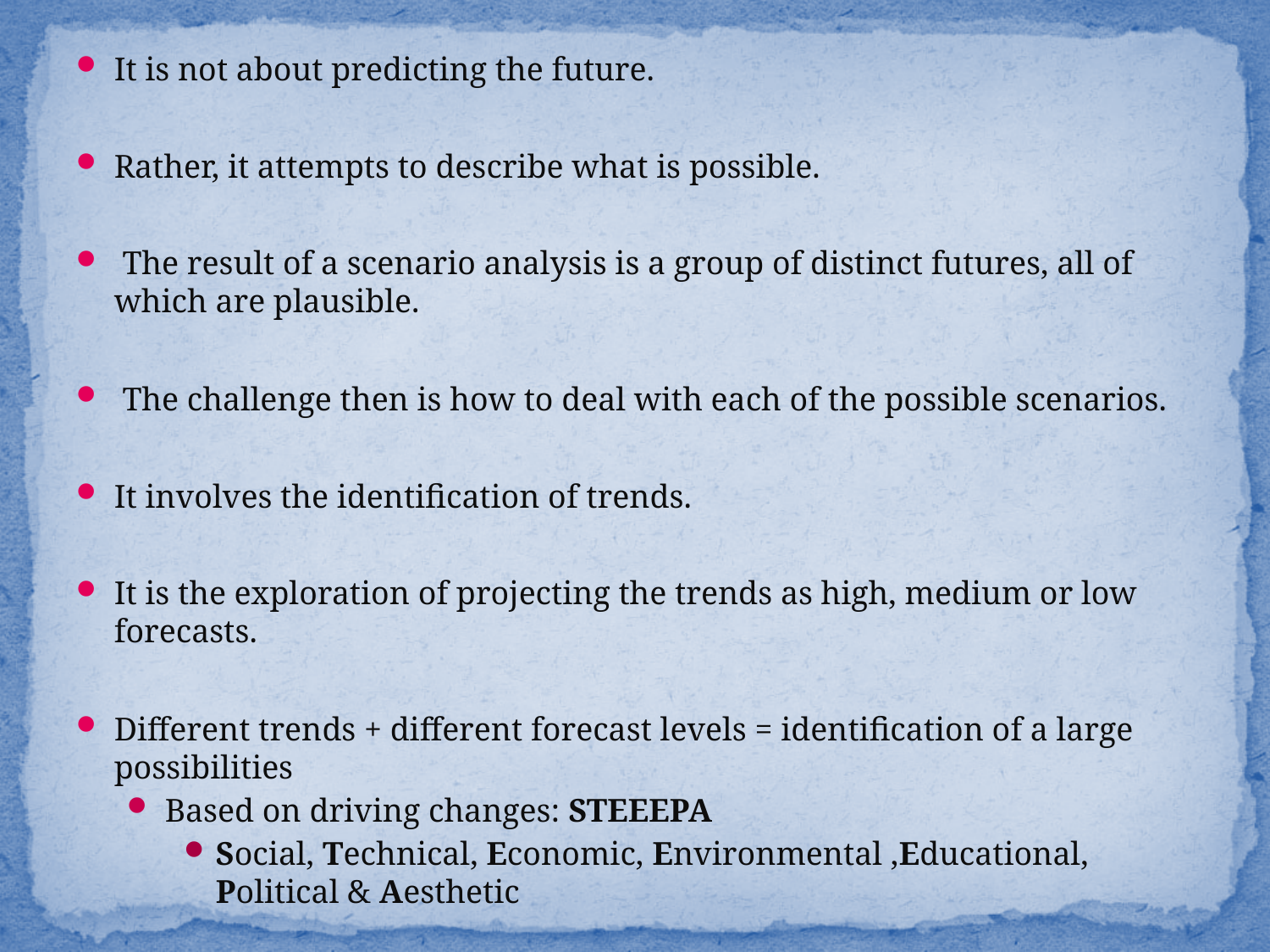

It is not about predicting the future.

Rather, it attempts to describe what is possible.

 The result of a scenario analysis is a group of distinct futures, all of which are plausible.

 The challenge then is how to deal with each of the possible scenarios.

It involves the identification of trends.

It is the exploration of projecting the trends as high, medium or low forecasts.

Different trends + different forecast levels = identification of a large possibilities
Based on driving changes: STEEEPA
Social, Technical, Economic, Environmental ,Educational, Political & Aesthetic